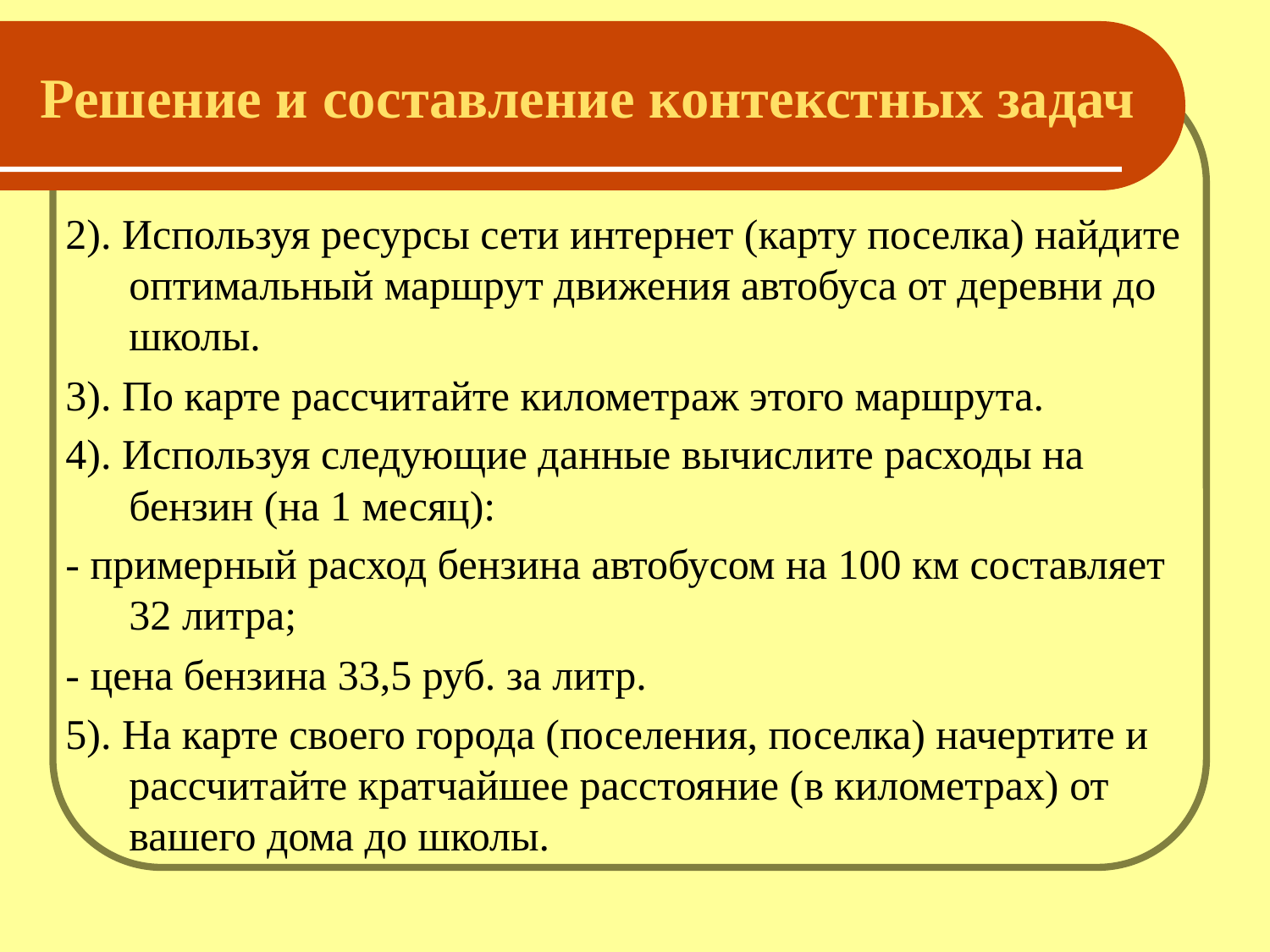

# Решение и составление контекстных задач
2). Используя ресурсы сети интернет (карту поселка) найдите оптимальный маршрут движения автобуса от деревни до школы.
3). По карте рассчитайте километраж этого маршрута.
4). Используя следующие данные вычислите расходы на бензин (на 1 месяц):
- примерный расход бензина автобусом на 100 км составляет 32 литра;
- цена бензина 33,5 руб. за литр.
5). На карте своего города (поселения, поселка) начертите и рассчитайте кратчайшее расстояние (в километрах) от вашего дома до школы.